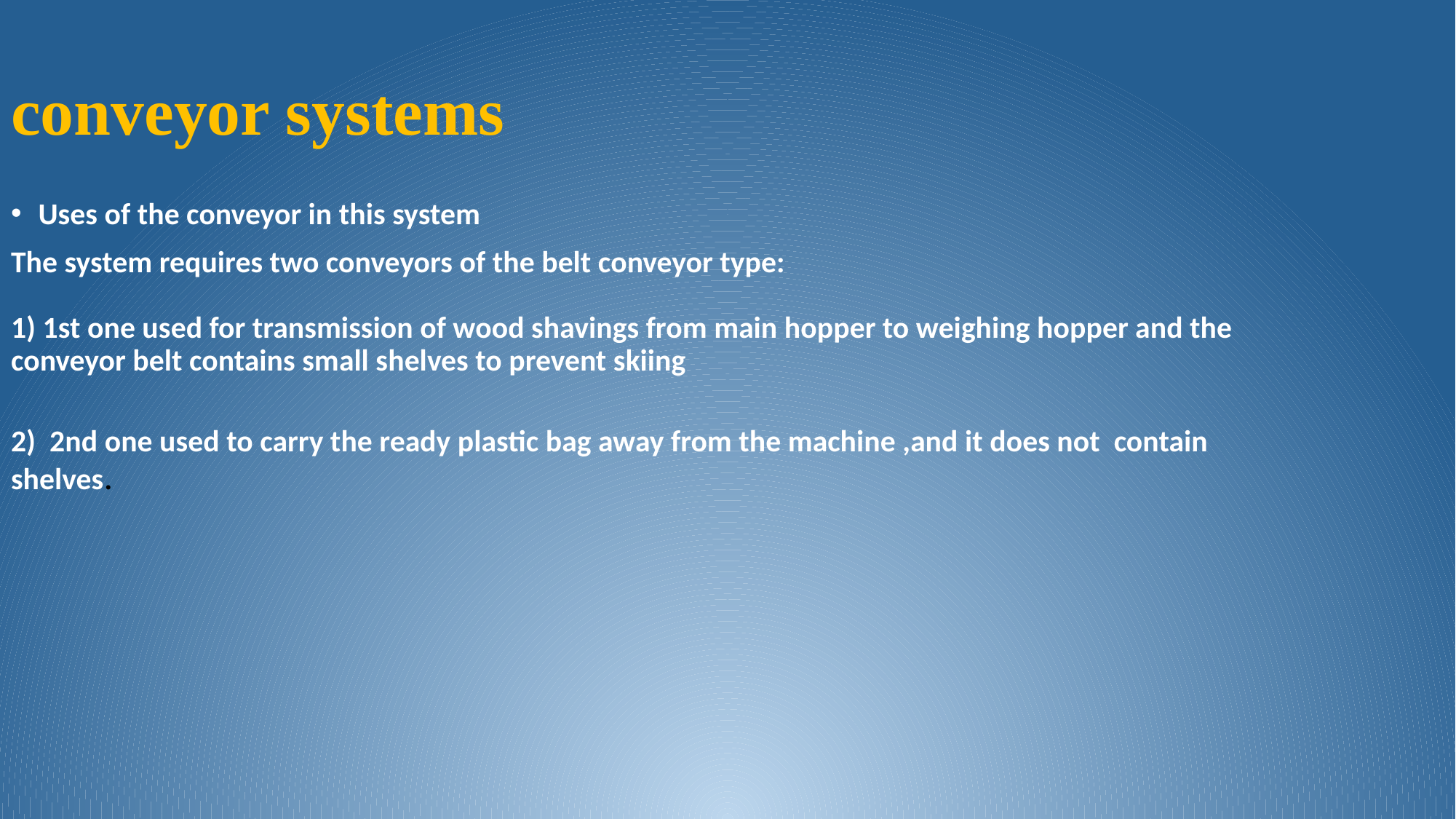

# conveyor systems
Uses of the conveyor in this system
The system requires two conveyors of the belt conveyor type:
1) 1st one used for transmission of wood shavings from main hopper to weighing hopper and the conveyor belt contains small shelves to prevent skiing
2)  2nd one used to carry the ready plastic bag away from the machine ,and it does not  contain shelves.